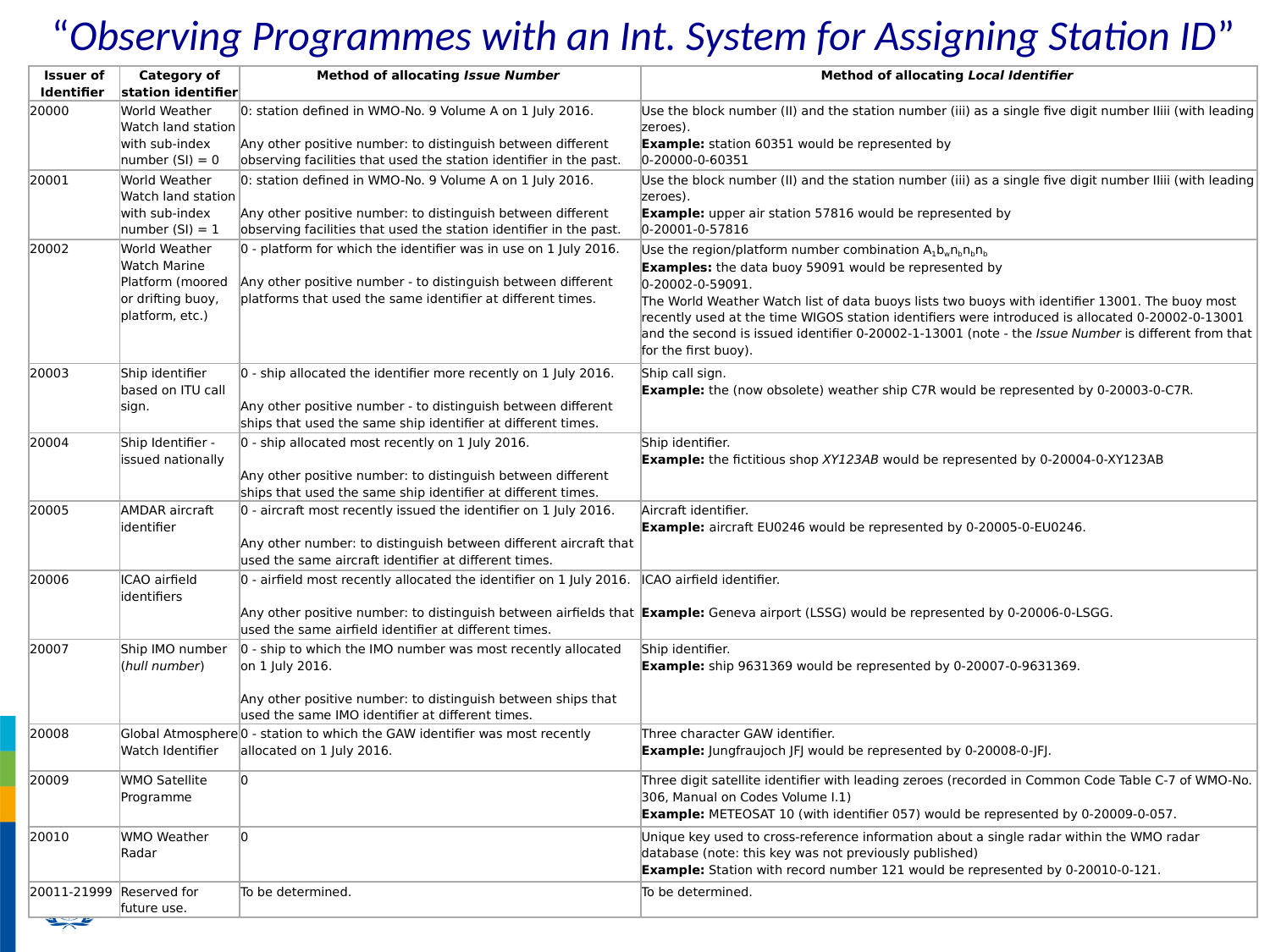

# “Observing Programmes with an Int. System for Assigning Station ID”
| Issuer of Identifier | Category of station identifier | Method of allocating Issue Number | Method of allocating Local Identifier |
| --- | --- | --- | --- |
| 20000 | World Weather Watch land station with sub-index number (SI) = 0 | 0: station defined in WMO-No. 9 Volume A on 1 July 2016. Any other positive number: to distinguish between different observing facilities that used the station identifier in the past. | Use the block number (II) and the station number (iii) as a single five digit number IIiii (with leading zeroes). Example: station 60351 would be represented by 0-20000-0-60351 |
| 20001 | World Weather Watch land station with sub-index number (SI) = 1 | 0: station defined in WMO-No. 9 Volume A on 1 July 2016. Any other positive number: to distinguish between different observing facilities that used the station identifier in the past. | Use the block number (II) and the station number (iii) as a single five digit number IIiii (with leading zeroes). Example: upper air station 57816 would be represented by 0-20001-0-57816 |
| 20002 | World Weather Watch Marine Platform (moored or drifting buoy, platform, etc.) | 0 - platform for which the identifier was in use on 1 July 2016. Any other positive number - to distinguish between different platforms that used the same identifier at different times. | Use the region/platform number combination A1bwnbnbnb Examples: the data buoy 59091 would be represented by 0-20002-0-59091. The World Weather Watch list of data buoys lists two buoys with identifier 13001. The buoy most recently used at the time WIGOS station identifiers were introduced is allocated 0-20002-0-13001 and the second is issued identifier 0-20002-1-13001 (note - the Issue Number is different from that for the first buoy). |
| 20003 | Ship identifier based on ITU call sign. | 0 - ship allocated the identifier more recently on 1 July 2016. Any other positive number - to distinguish between different ships that used the same ship identifier at different times. | Ship call sign. Example: the (now obsolete) weather ship C7R would be represented by 0-20003-0-C7R. |
| 20004 | Ship Identifier - issued nationally | 0 - ship allocated most recently on 1 July 2016. Any other positive number: to distinguish between different ships that used the same ship identifier at different times. | Ship identifier. Example: the fictitious shop XY123AB would be represented by 0-20004-0-XY123AB |
| 20005 | AMDAR aircraft identifier | 0 - aircraft most recently issued the identifier on 1 July 2016. Any other number: to distinguish between different aircraft that used the same aircraft identifier at different times. | Aircraft identifier. Example: aircraft EU0246 would be represented by 0-20005-0-EU0246. |
| 20006 | ICAO airfield identifiers | 0 - airfield most recently allocated the identifier on 1 July 2016. Any other positive number: to distinguish between airfields that used the same airfield identifier at different times. | ICAO airfield identifier. Example: Geneva airport (LSSG) would be represented by 0-20006-0-LSGG. |
| 20007 | Ship IMO number (hull number) | 0 - ship to which the IMO number was most recently allocated on 1 July 2016. Any other positive number: to distinguish between ships that used the same IMO identifier at different times. | Ship identifier. Example: ship 9631369 would be represented by 0-20007-0-9631369. |
| 20008 | Global Atmosphere Watch Identifier | 0 - station to which the GAW identifier was most recently allocated on 1 July 2016. | Three character GAW identifier. Example: Jungfraujoch JFJ would be represented by 0-20008-0-JFJ. |
| 20009 | WMO Satellite Programme | 0 | Three digit satellite identifier with leading zeroes (recorded in Common Code Table C-7 of WMO-No. 306, Manual on Codes Volume I.1) Example: METEOSAT 10 (with identifier 057) would be represented by 0-20009-0-057. |
| 20010 | WMO Weather Radar | 0 | Unique key used to cross-reference information about a single radar within the WMO radar database (note: this key was not previously published) Example: Station with record number 121 would be represented by 0-20010-0-121. |
| 20011-21999 | Reserved for future use. | To be determined. | To be determined. |